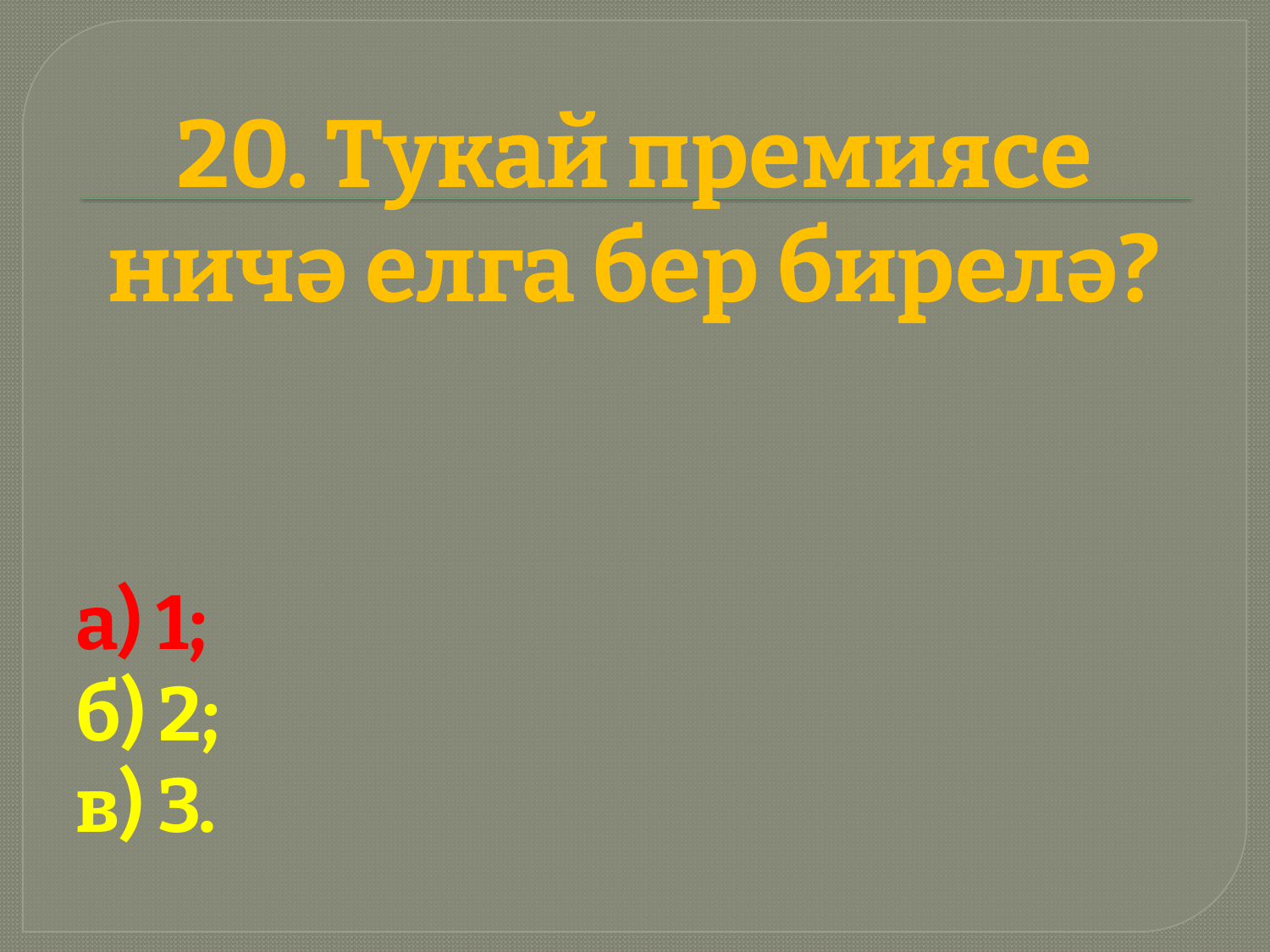

# 20. Тукай премиясе ничә елга бер бирелә?

а) 1;
б) 2;
в) 3.